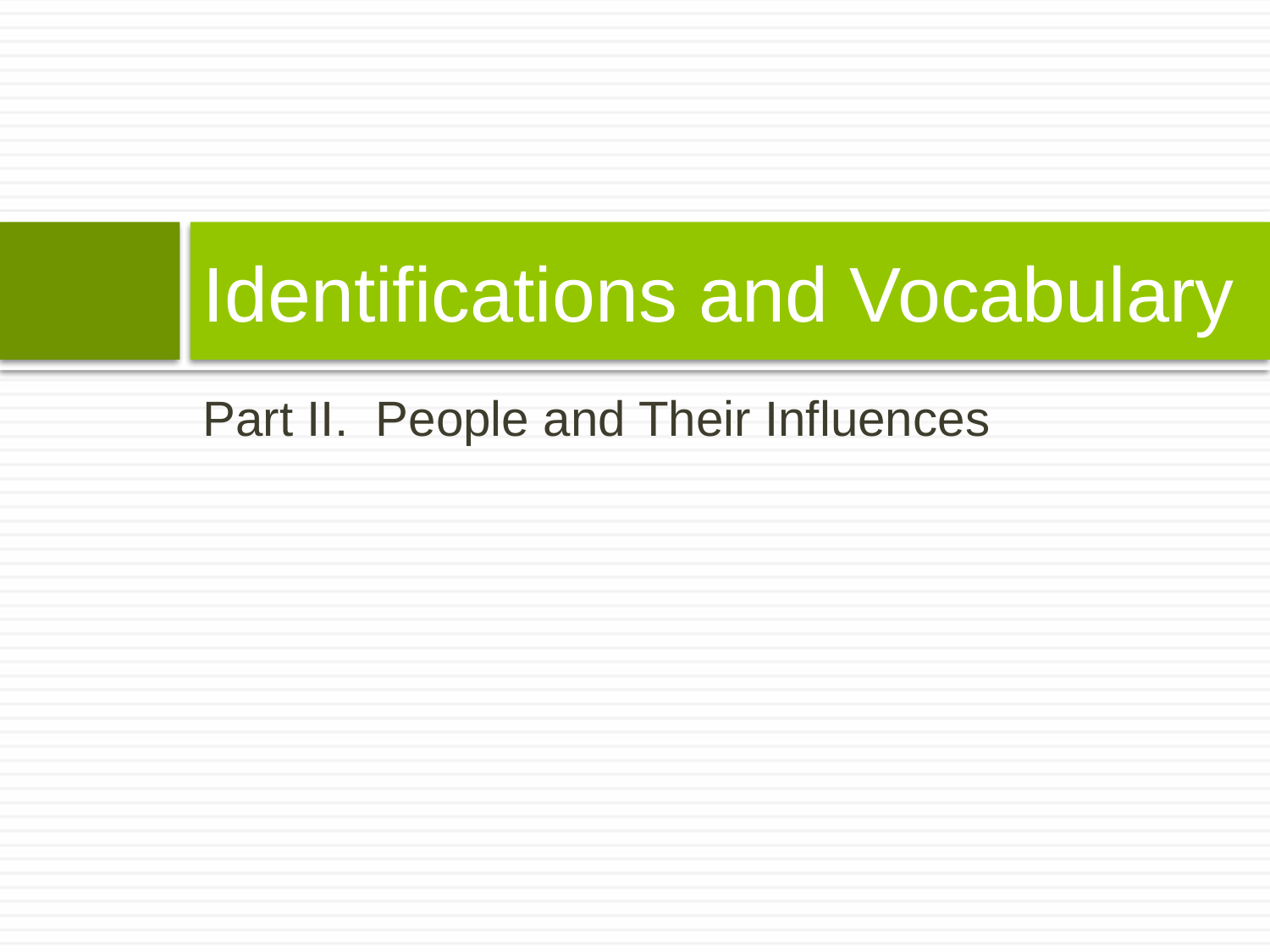

# Identifications and Vocabulary
Part II.  People and Their Influences